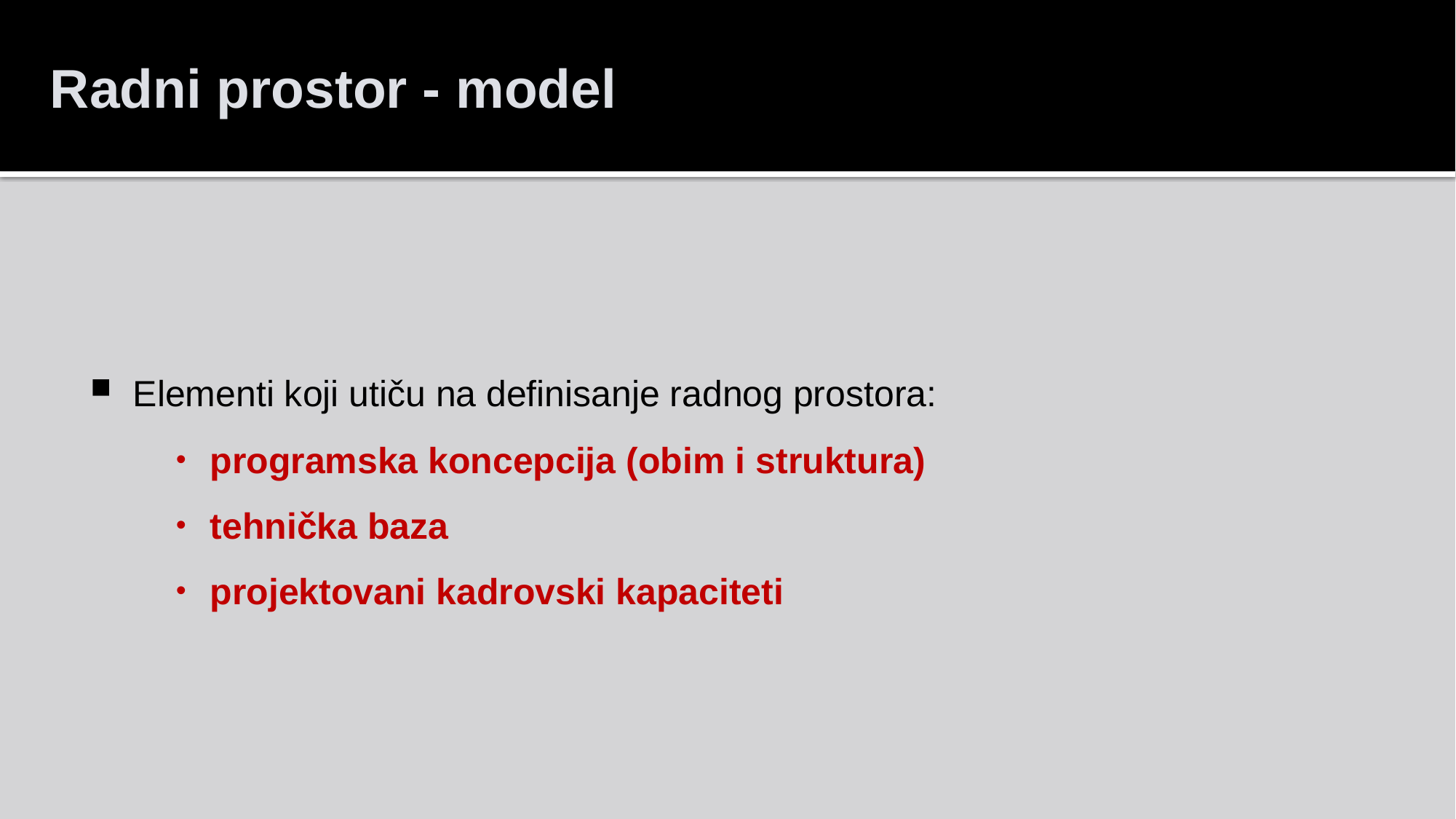

Radni prostor - model

Elementi koji utiču na definisanje radnog prostora:

programska koncepcija (obim i struktura)
tehnička baza
projektovani kadrovski kapaciteti